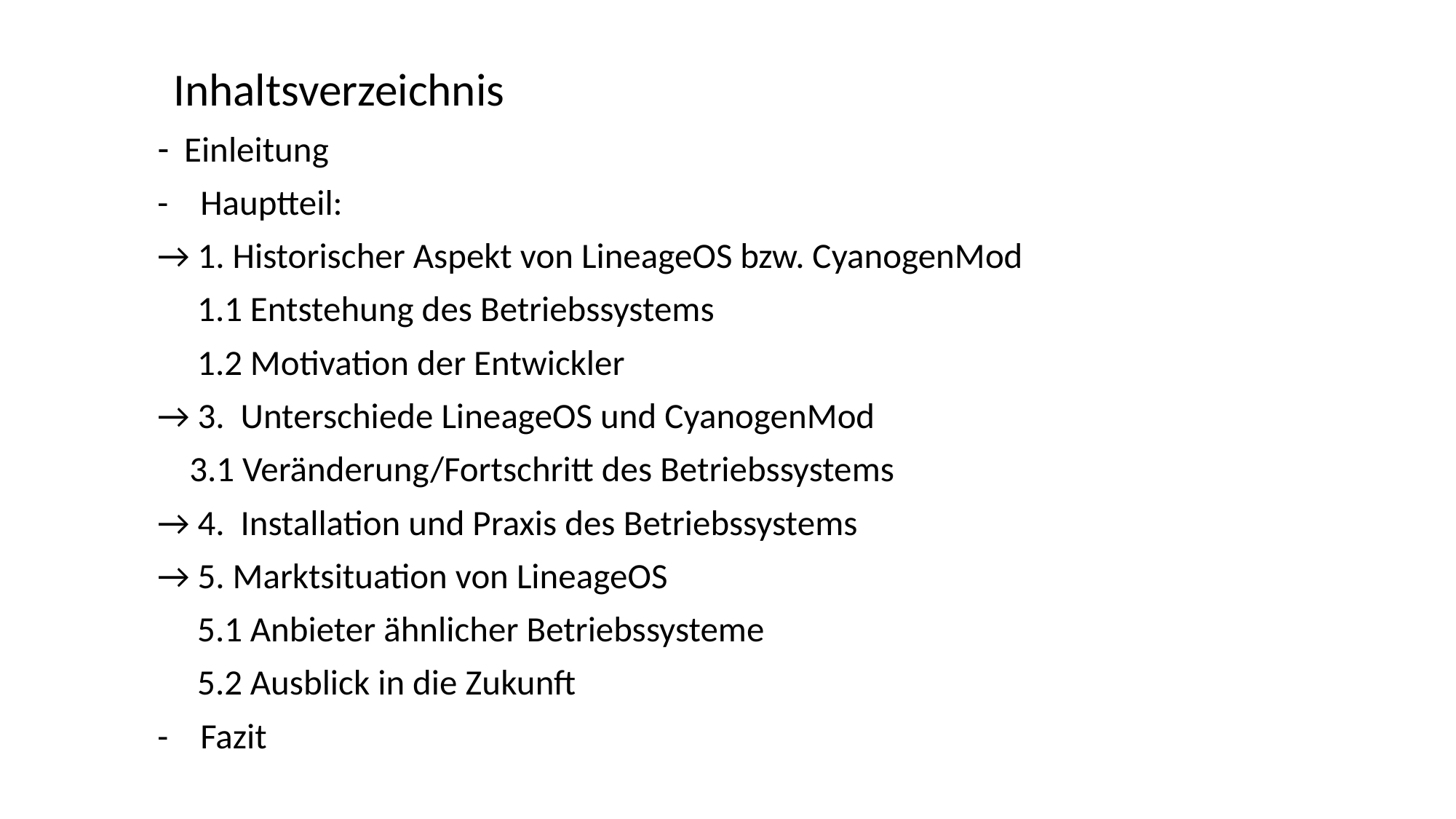

Inhaltsverzeichnis
Einleitung
-    Hauptteil:
→ 1. Historischer Aspekt von LineageOS bzw. CyanogenMod
     1.1 Entstehung des Betriebssystems
     1.2 Motivation der Entwickler
→ 3.  Unterschiede LineageOS und CyanogenMod
    3.1 Veränderung/Fortschritt des Betriebssystems
→ 4.  Installation und Praxis des Betriebssystems
→ 5. Marktsituation von LineageOS
     5.1 Anbieter ähnlicher Betriebssysteme
     5.2 Ausblick in die Zukunft
-    Fazit